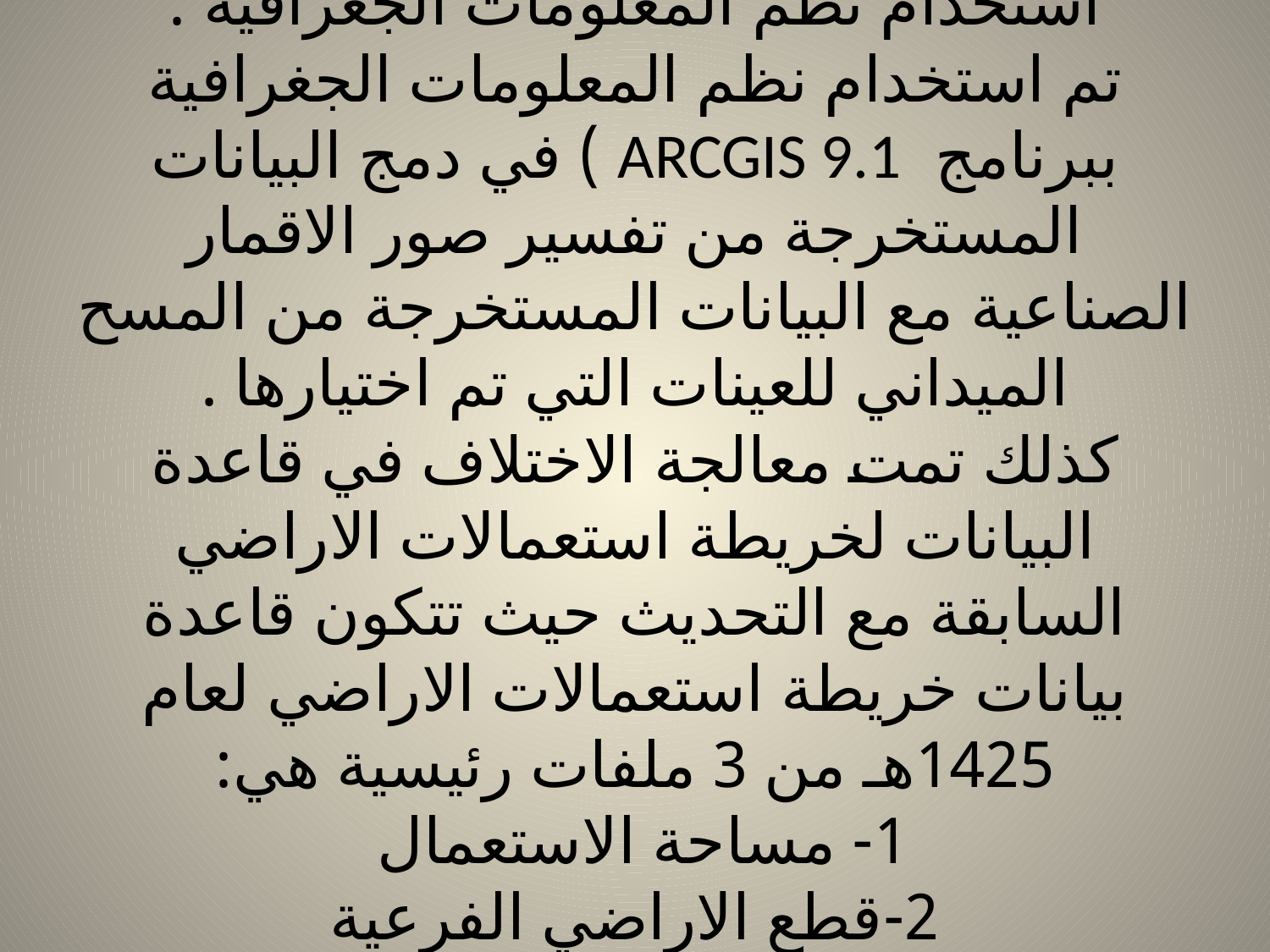

# استخدام نظم المعلومات الجغرافية : تم استخدام نظم المعلومات الجغرافية ببرنامج  ARCGIS 9.1 ) في دمج البيانات المستخرجة من تفسير صور الاقمار الصناعية مع البيانات المستخرجة من المسح الميداني للعينات التي تم اختيارها . كذلك تمت معالجة الاختلاف في قاعدة البيانات لخريطة استعمالات الاراضي السابقة مع التحديث حيث تتكون قاعدة بيانات خريطة استعمالات الاراضي لعام 1425هـ من 3 ملفات رئيسية هي: 1- مساحة الاستعمال 2-قطع الاراضي الفرعية 3- قطع الاراضي